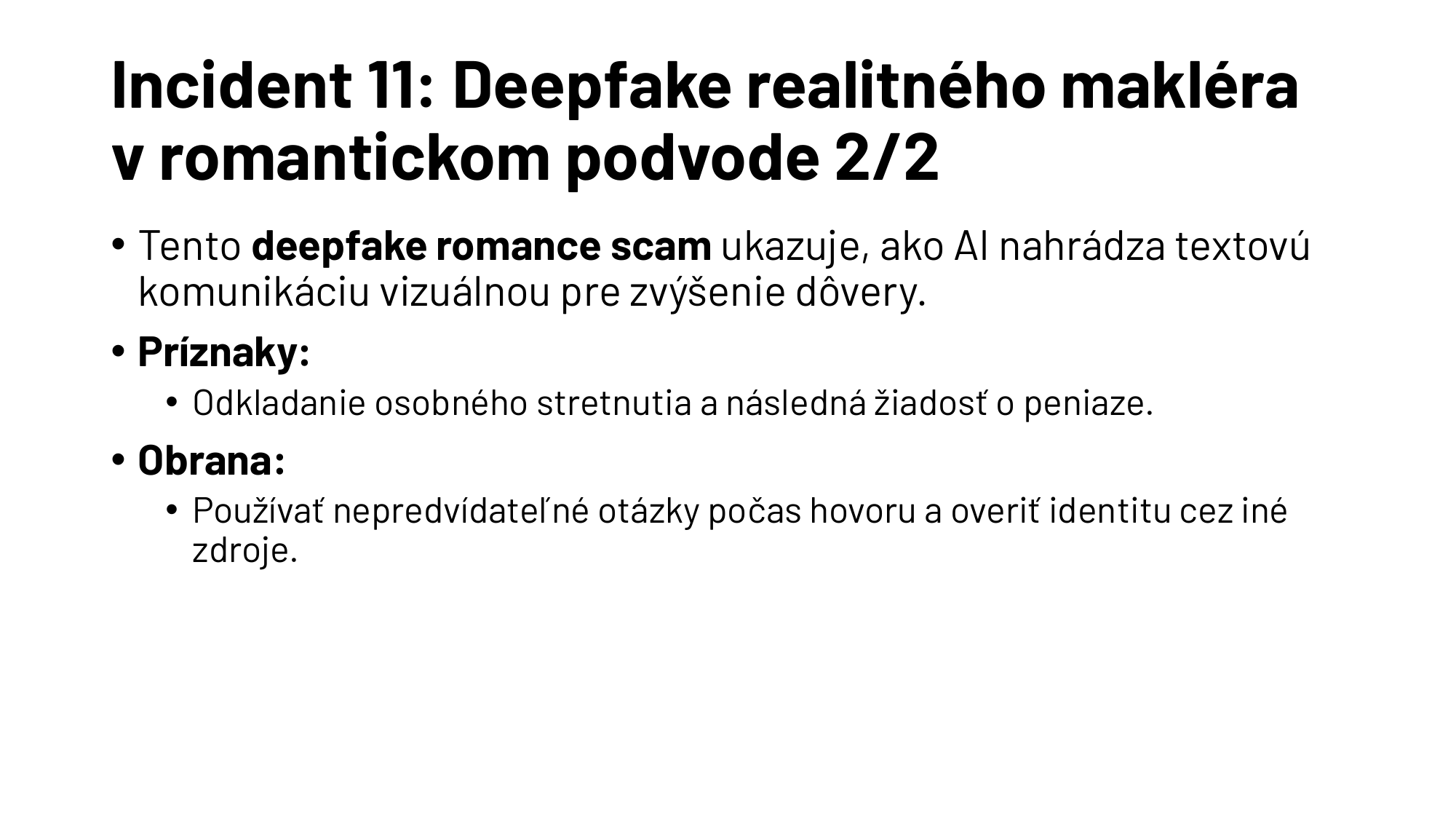

# Incident 11: Deepfake realitného makléra v romantickom podvode 2/2
Tento deepfake romance scam ukazuje, ako AI nahrádza textovú komunikáciu vizuálnou pre zvýšenie dôvery.
Príznaky:
Odkladanie osobného stretnutia a následná žiadosť o peniaze.
Obrana:
Používať nepredvídateľné otázky počas hovoru a overiť identitu cez iné zdroje.